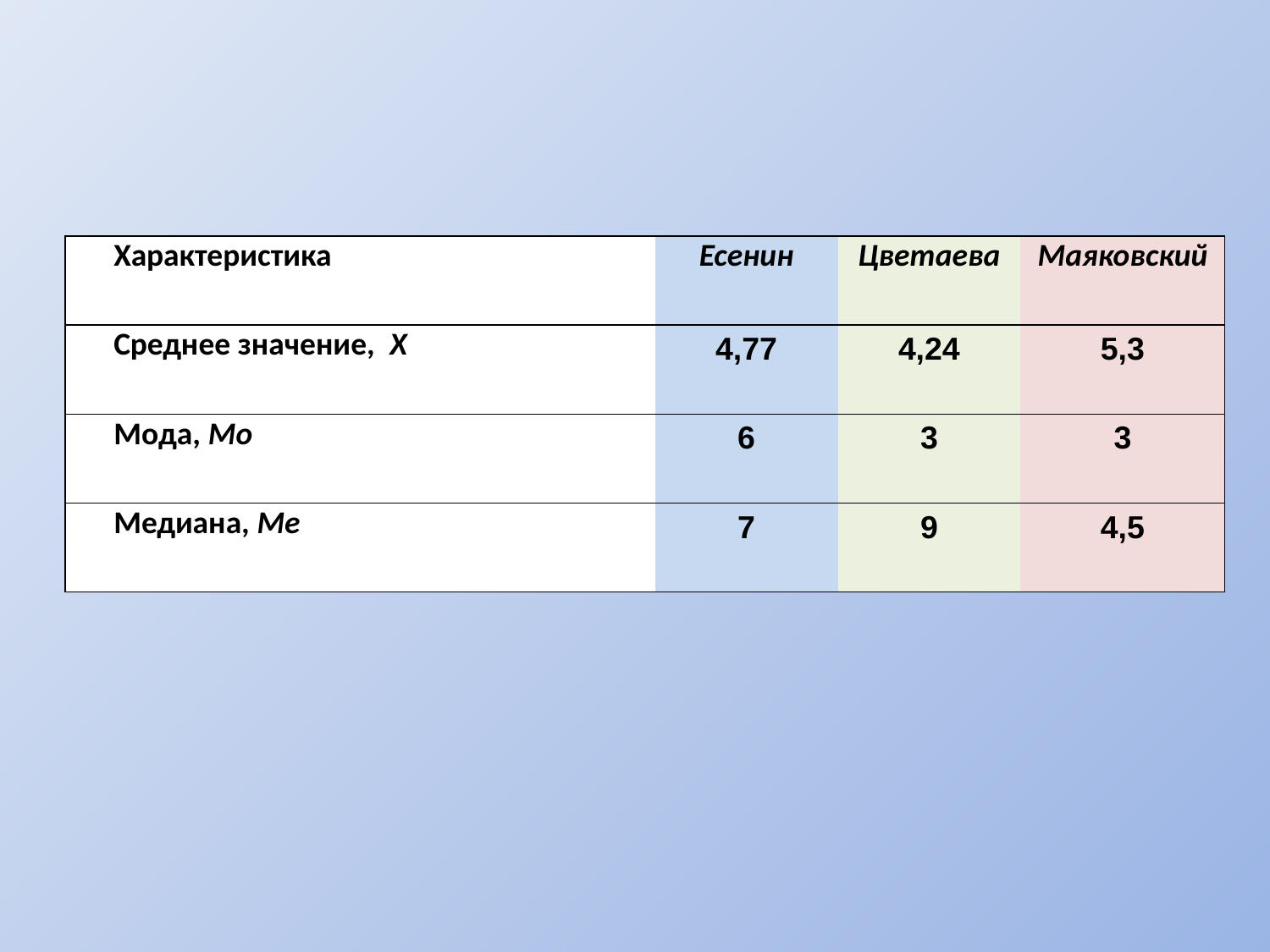

| Характеристика | Есенин | Цветаева | Маяковский |
| --- | --- | --- | --- |
| Среднее значение, X | 4,77 | 4,24 | 5,3 |
| Мода, Мо | 6 | 3 | 3 |
| Медиана, Ме | 7 | 9 | 4,5 |